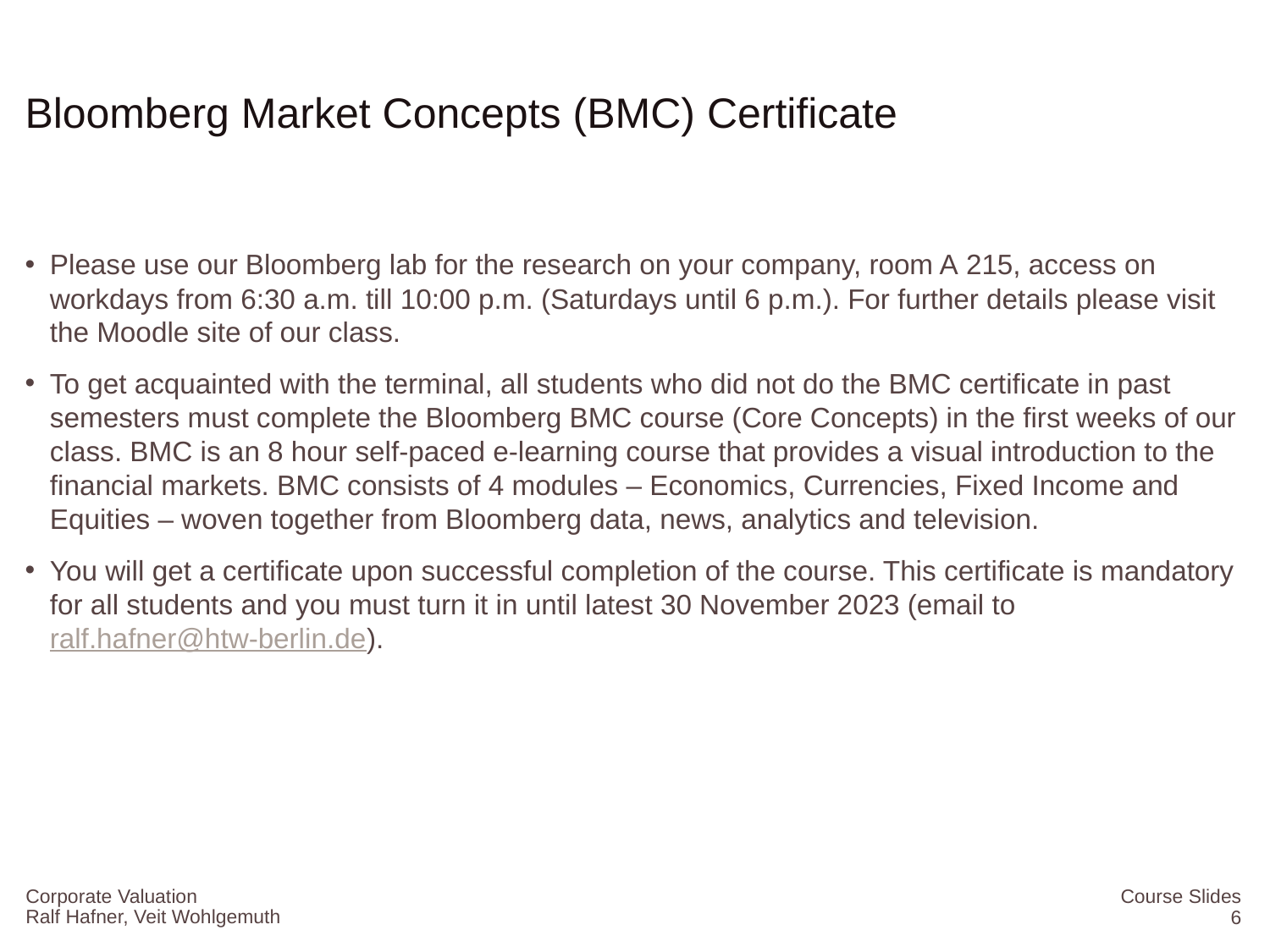

# Bloomberg Market Concepts (BMC) Certificate
Please use our Bloomberg lab for the research on your company, room A 215, access on workdays from 6:30 a.m. till 10:00 p.m. (Saturdays until 6 p.m.). For further details please visit the Moodle site of our class.
To get acquainted with the terminal, all students who did not do the BMC certificate in past semesters must complete the Bloomberg BMC course (Core Concepts) in the first weeks of our class. BMC is an 8 hour self-paced e-learning course that provides a visual introduction to the financial markets. BMC consists of 4 modules – Economics, Currencies, Fixed Income and Equities – woven together from Bloomberg data, news, analytics and television.
You will get a certificate upon successful completion of the course. This certificate is mandatory for all students and you must turn it in until latest 30 November 2023 (email to ralf.hafner@htw-berlin.de).

Corporate Valuation
Course Slides
6